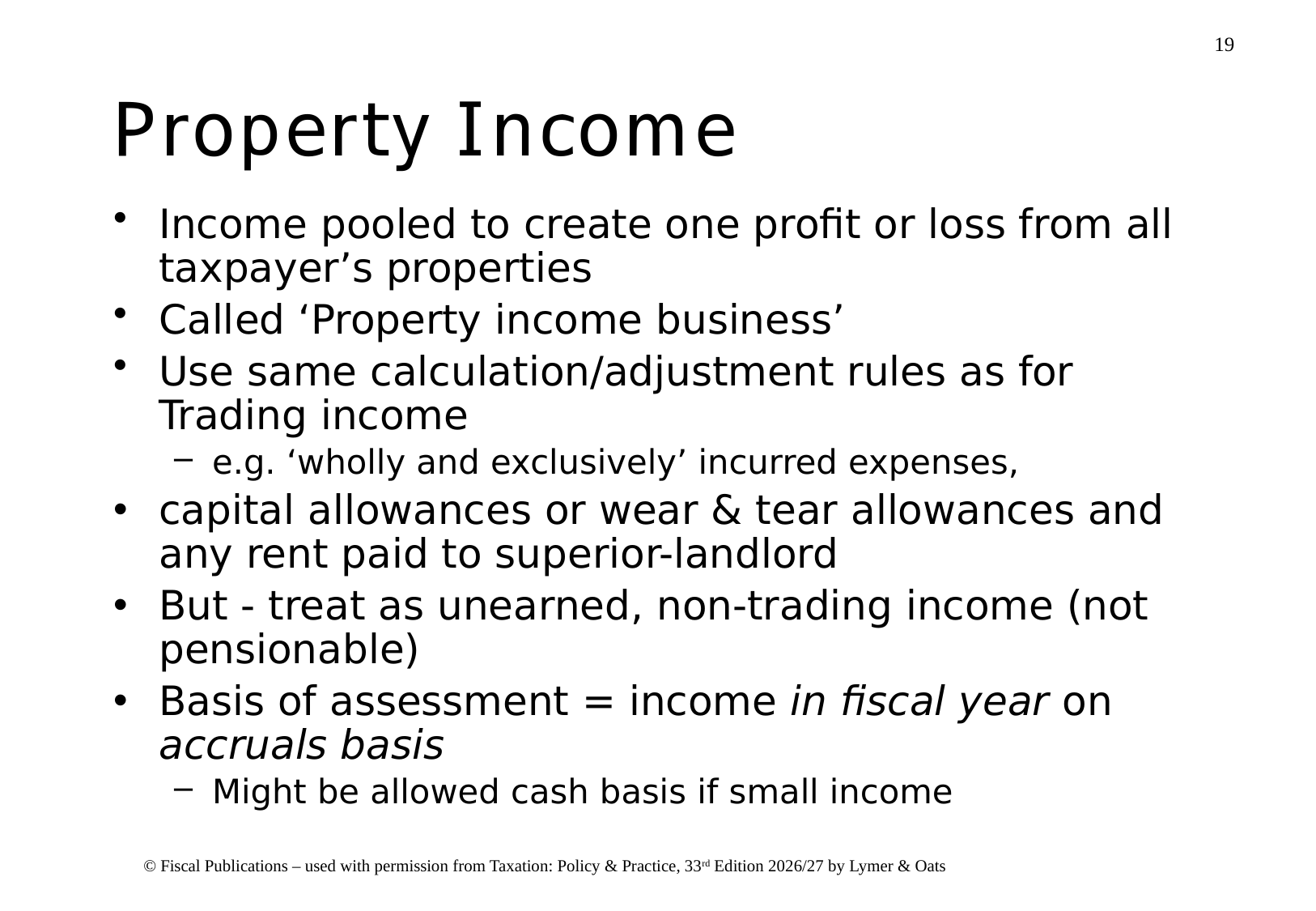

# Property Income
Income pooled to create one profit or loss from all taxpayer’s properties
Called ‘Property income business’
Use same calculation/adjustment rules as for Trading income
e.g. ‘wholly and exclusively’ incurred expenses,
capital allowances or wear & tear allowances and any rent paid to superior-landlord
But - treat as unearned, non-trading income (not pensionable)
Basis of assessment = income in fiscal year on accruals basis
Might be allowed cash basis if small income